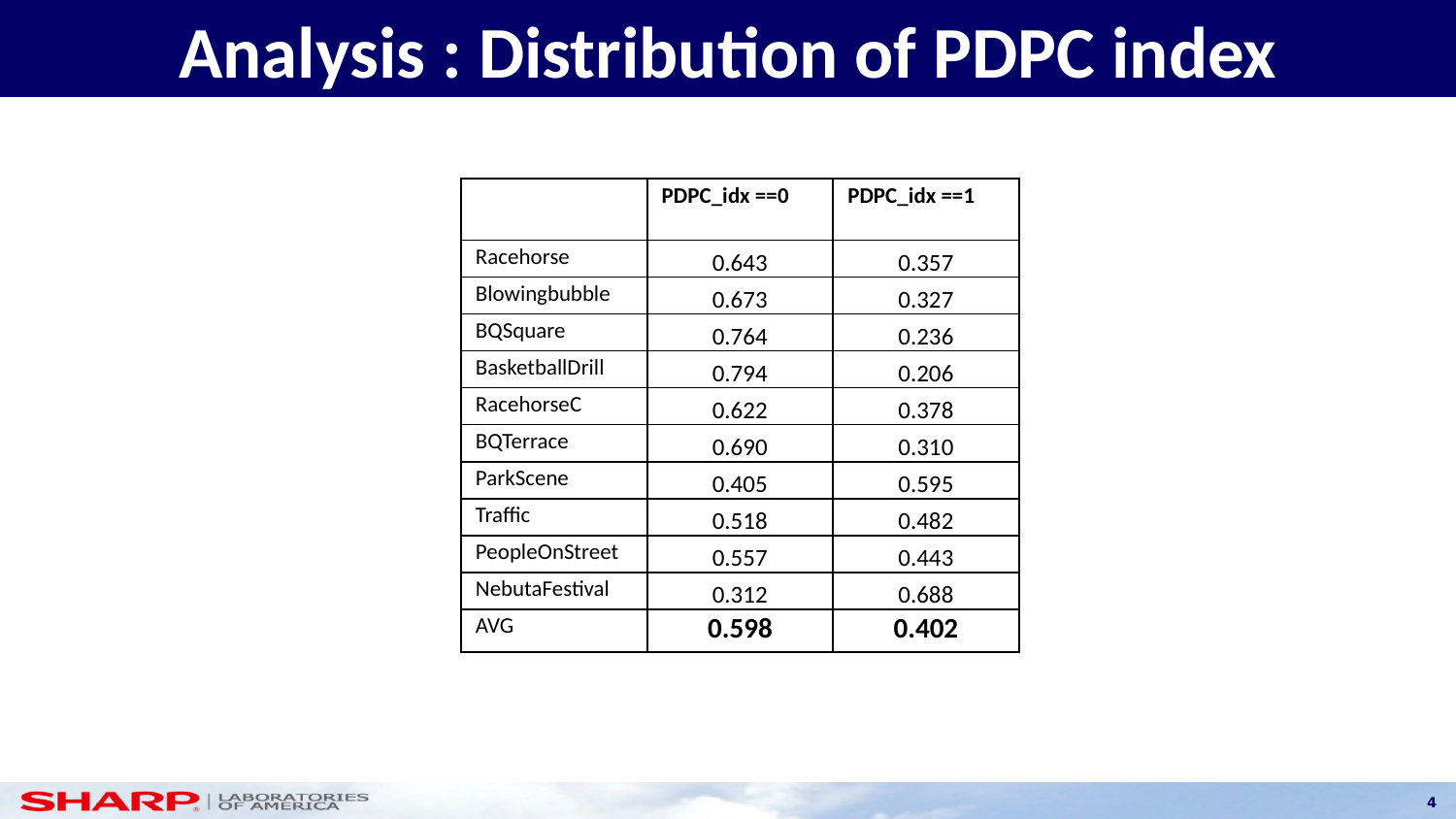

Analysis : Distribution of PDPC index

|  | PDPC\_idx ==0 | PDPC\_idx ==1 |
| --- | --- | --- |
| Racehorse | 0.643 | 0.357 |
| Blowingbubble | 0.673 | 0.327 |
| BQSquare | 0.764 | 0.236 |
| BasketballDrill | 0.794 | 0.206 |
| RacehorseC | 0.622 | 0.378 |
| BQTerrace | 0.690 | 0.310 |
| ParkScene | 0.405 | 0.595 |
| Traffic | 0.518 | 0.482 |
| PeopleOnStreet | 0.557 | 0.443 |
| NebutaFestival | 0.312 | 0.688 |
| AVG | 0.598 | 0.402 |